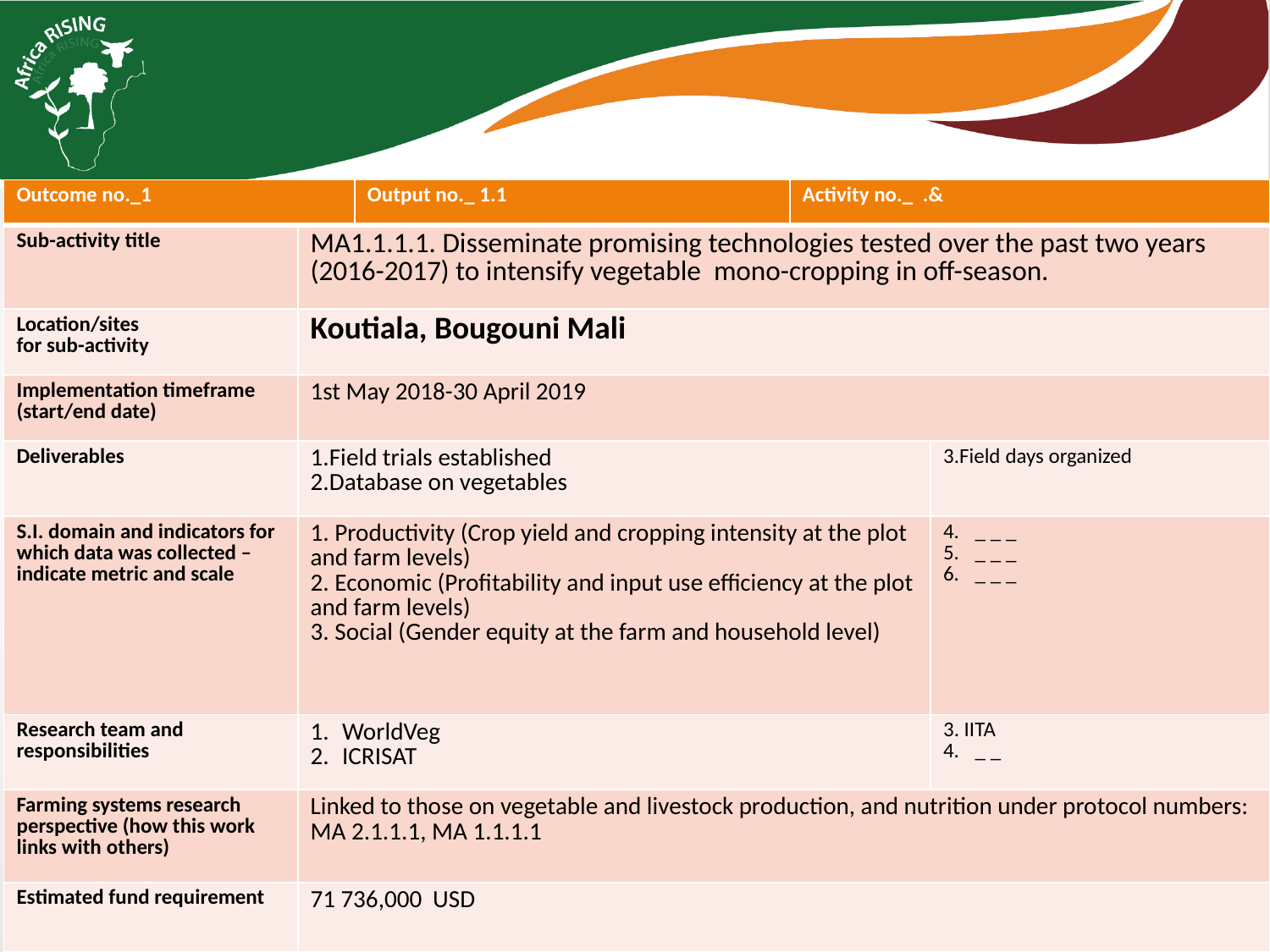

| Outcome no.\_1 |  | Output no.\_ 1.1 | Activity no.\_ .& |  |
| --- | --- | --- | --- | --- |
| Sub-activity title | MA1.1.1.1. Disseminate promising technologies tested over the past two years (2016-2017) to intensify vegetable mono-cropping in off-season. |  |  |  |
| Location/sites for sub-activity | Koutiala, Bougouni Mali |  |  |  |
| Implementation timeframe (start/end date) | 1st May 2018-30 April 2019 |  |  |  |
| Deliverables | 1.Field trials established 2.Database on vegetables |  |  | 3.Field days organized |
| S.I. domain and indicators for which data was collected – indicate metric and scale | 1. Productivity (Crop yield and cropping intensity at the plot and farm levels) 2. Economic (Profitability and input use efficiency at the plot and farm levels) 3. Social (Gender equity at the farm and household level) |  |  | \_ \_ \_ \_ \_ \_ \_ \_ \_ |
| Research team and responsibilities | WorldVeg ICRISAT |  |  | 3. IITA \_ \_ |
| Farming systems research perspective (how this work links with others) | Linked to those on vegetable and livestock production, and nutrition under protocol numbers: MA 2.1.1.1, MA 1.1.1.1 |  |  |  |
| Estimated fund requirement | 71 736,000 USD |  |  |  |